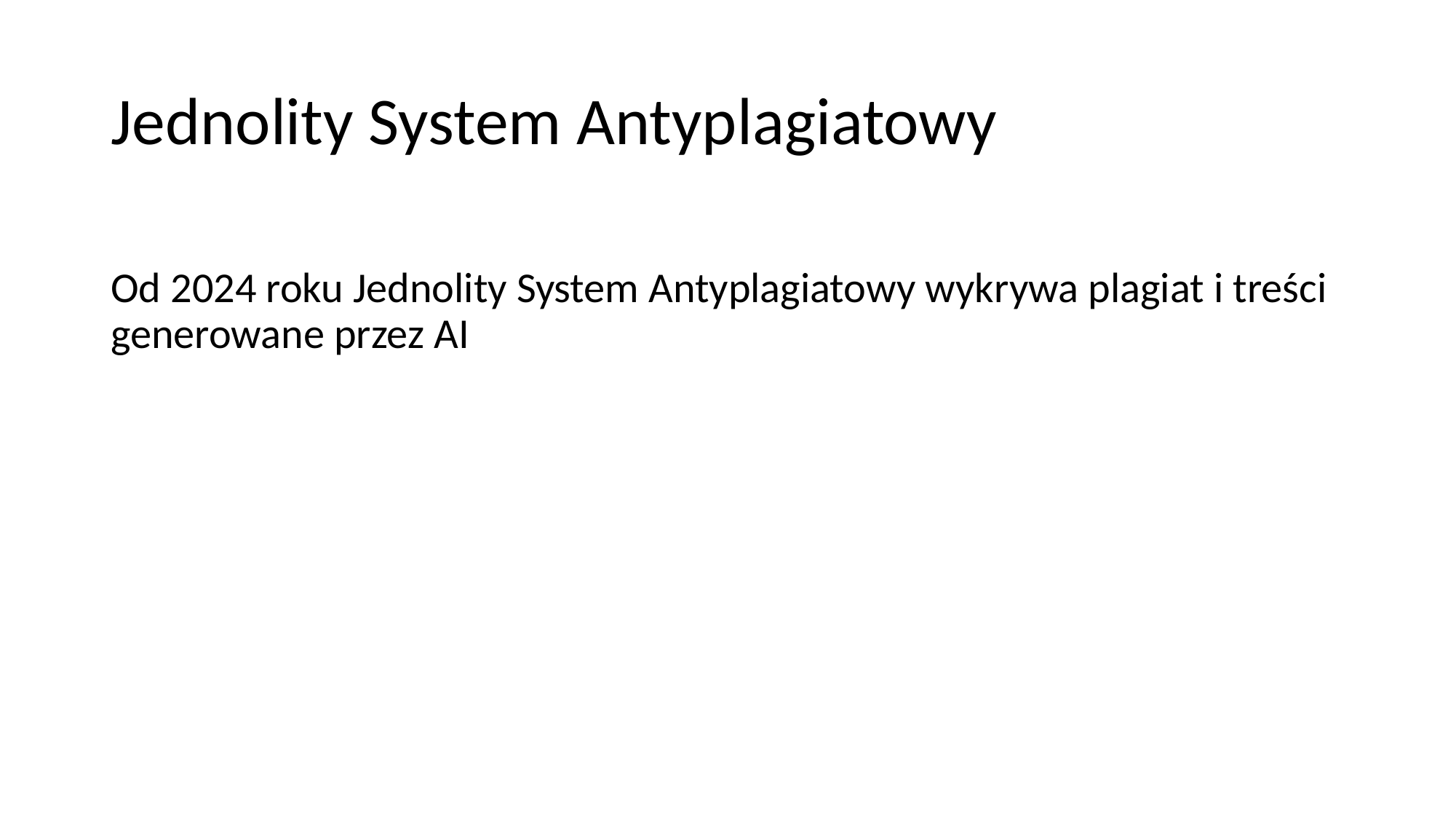

# Jednolity System Antyplagiatowy
Od 2024 roku Jednolity System Antyplagiatowy wykrywa plagiat i treści generowane przez AI